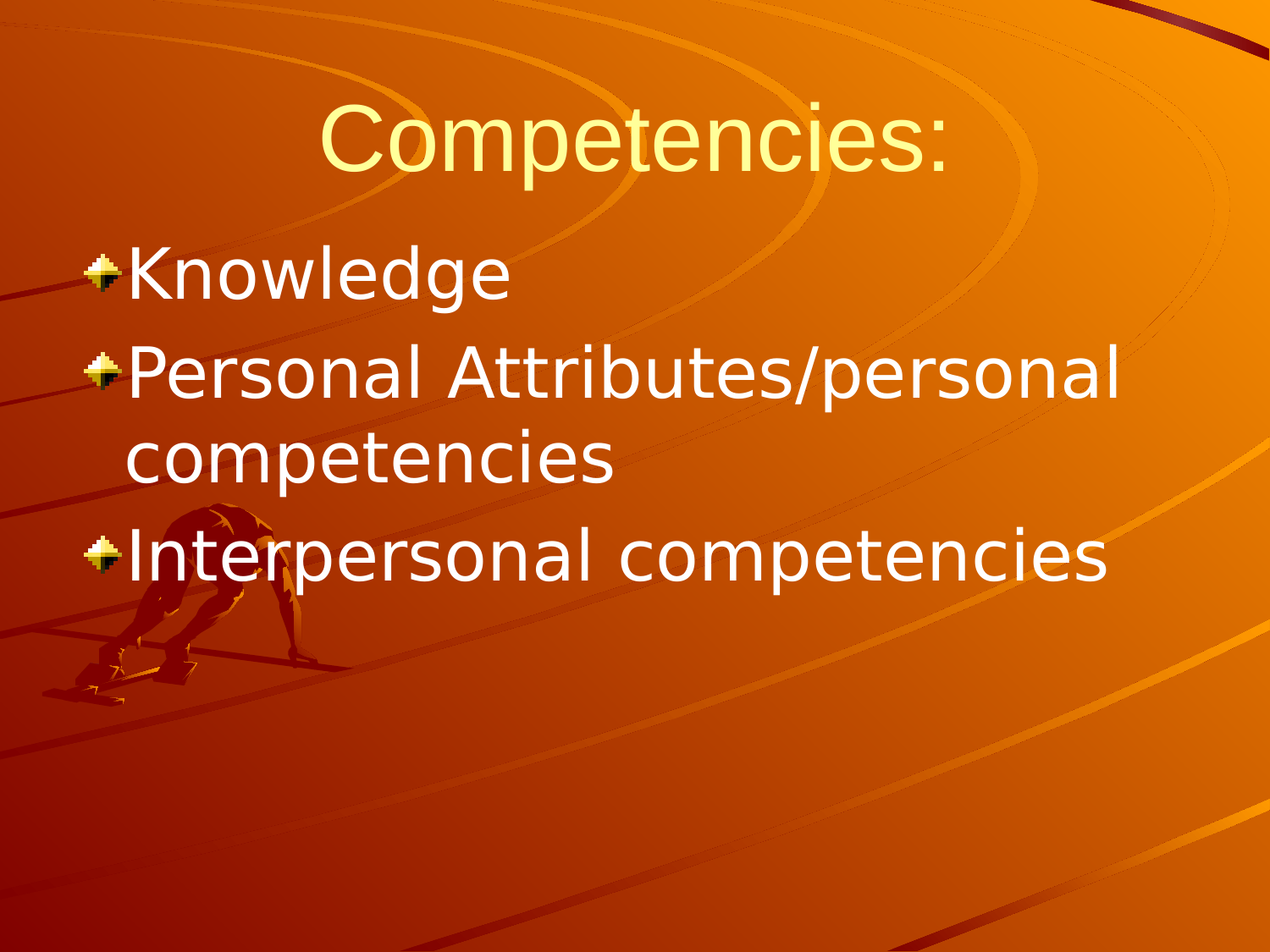

# Competencies:
Knowledge
Personal Attributes/personal competencies
Interpersonal competencies